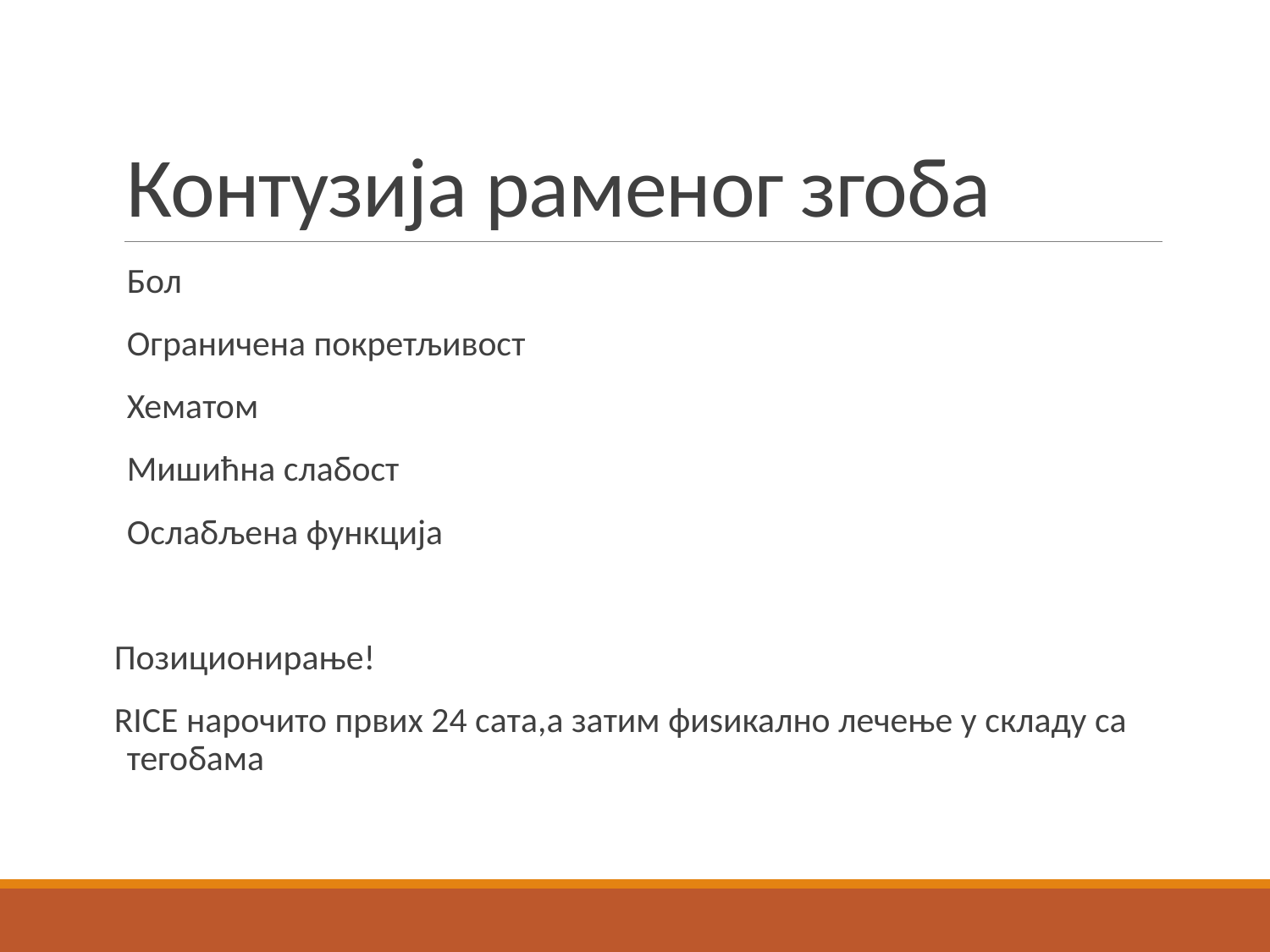

# Контузија раменог згоба
Бол
Ограничена покретљивост
Хематом
Мишићна слабост
Ослабљена функција

Позиционирање!
RICE нарочито првих 24 сата,а затим фиѕикално лечење у складу са тегобама